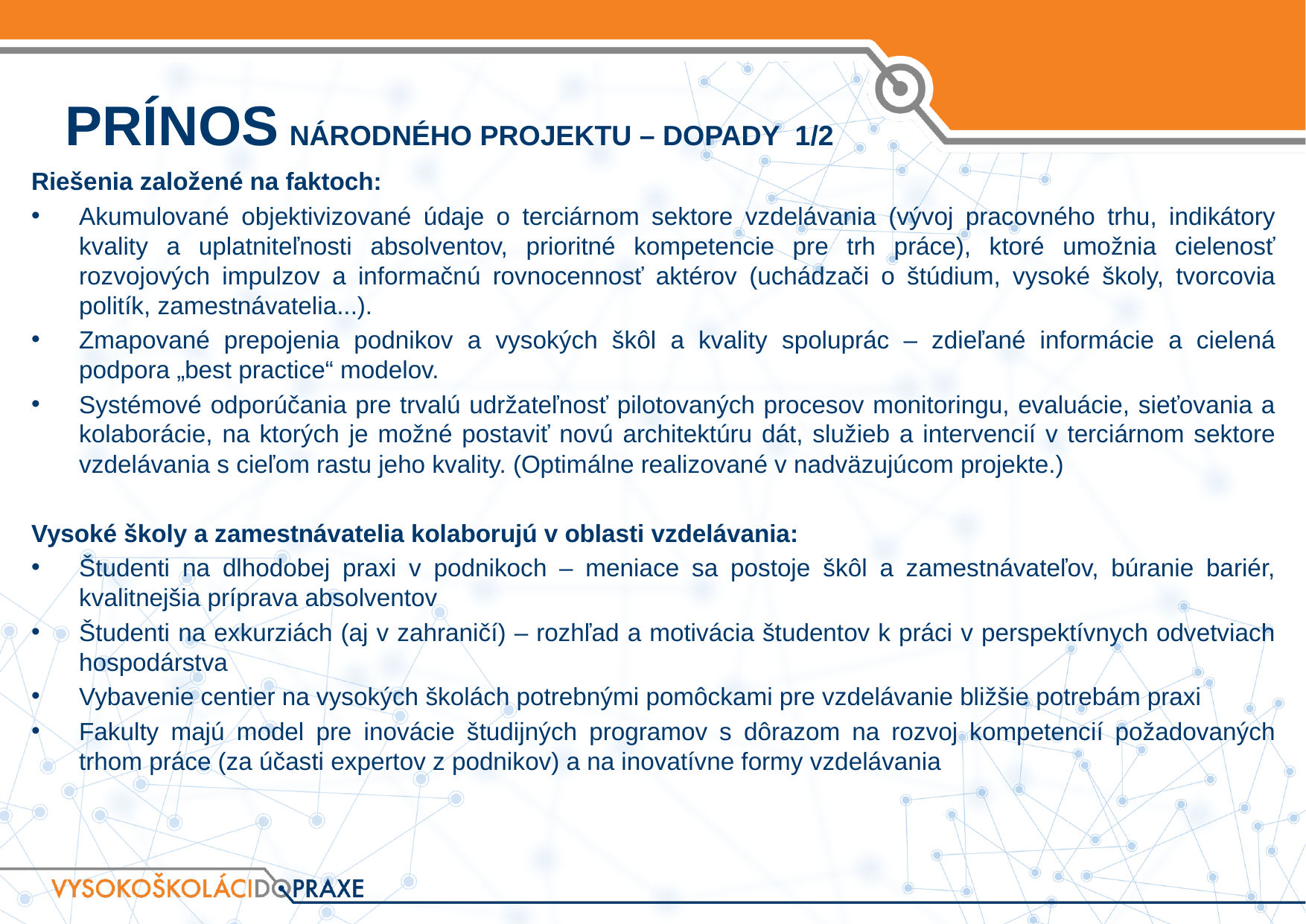

# Prínos národného projektu – dopady  1/2
Riešenia založené na faktoch:
Akumulované objektivizované údaje o terciárnom sektore vzdelávania (vývoj pracovného trhu, indikátory kvality a uplatniteľnosti absolventov, prioritné kompetencie pre trh práce), ktoré umožnia cielenosť rozvojových impulzov a informačnú rovnocennosť aktérov (uchádzači o štúdium, vysoké školy, tvorcovia politík, zamestnávatelia...).
Zmapované prepojenia podnikov a vysokých škôl a kvality spoluprác – zdieľané informácie a cielená podpora „best practice“ modelov.
Systémové odporúčania pre trvalú udržateľnosť pilotovaných procesov monitoringu, evaluácie, sieťovania a kolaborácie, na ktorých je možné postaviť novú architektúru dát, služieb a intervencií v terciárnom sektore vzdelávania s cieľom rastu jeho kvality. (Optimálne realizované v nadväzujúcom projekte.)

Vysoké školy a zamestnávatelia kolaborujú v oblasti vzdelávania:
Študenti na dlhodobej praxi v podnikoch – meniace sa postoje škôl a zamestnávateľov, búranie bariér, kvalitnejšia príprava absolventov
Študenti na exkurziách (aj v zahraničí) – rozhľad a motivácia študentov k práci v perspektívnych odvetviach hospodárstva
Vybavenie centier na vysokých školách potrebnými pomôckami pre vzdelávanie bližšie potrebám praxi
Fakulty majú model pre inovácie študijných programov s dôrazom na rozvoj kompetencií požadovaných trhom práce (za účasti expertov z podnikov) a na inovatívne formy vzdelávania